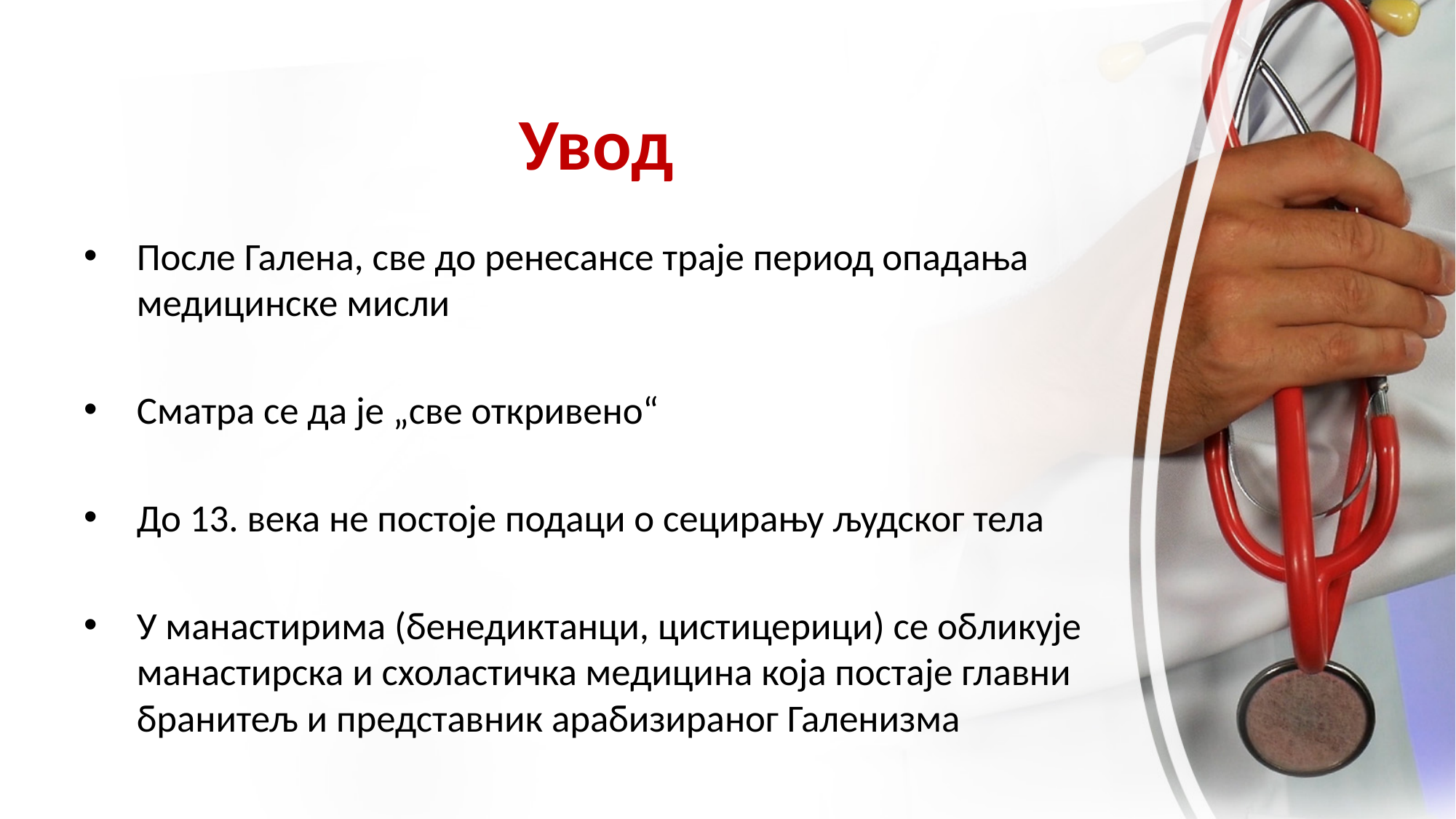

# Увод
После Галена, све до ренесансе траје период опадања медицинске мисли

Сматра се да је „све откривено“

До 13. века не постоје подаци о сецирању људског тела

У манастирима (бенедиктанци, цистицерици) се обликује манастирска и схоластичка медицина која постаје главни бранитељ и представник арабизираног Галенизма